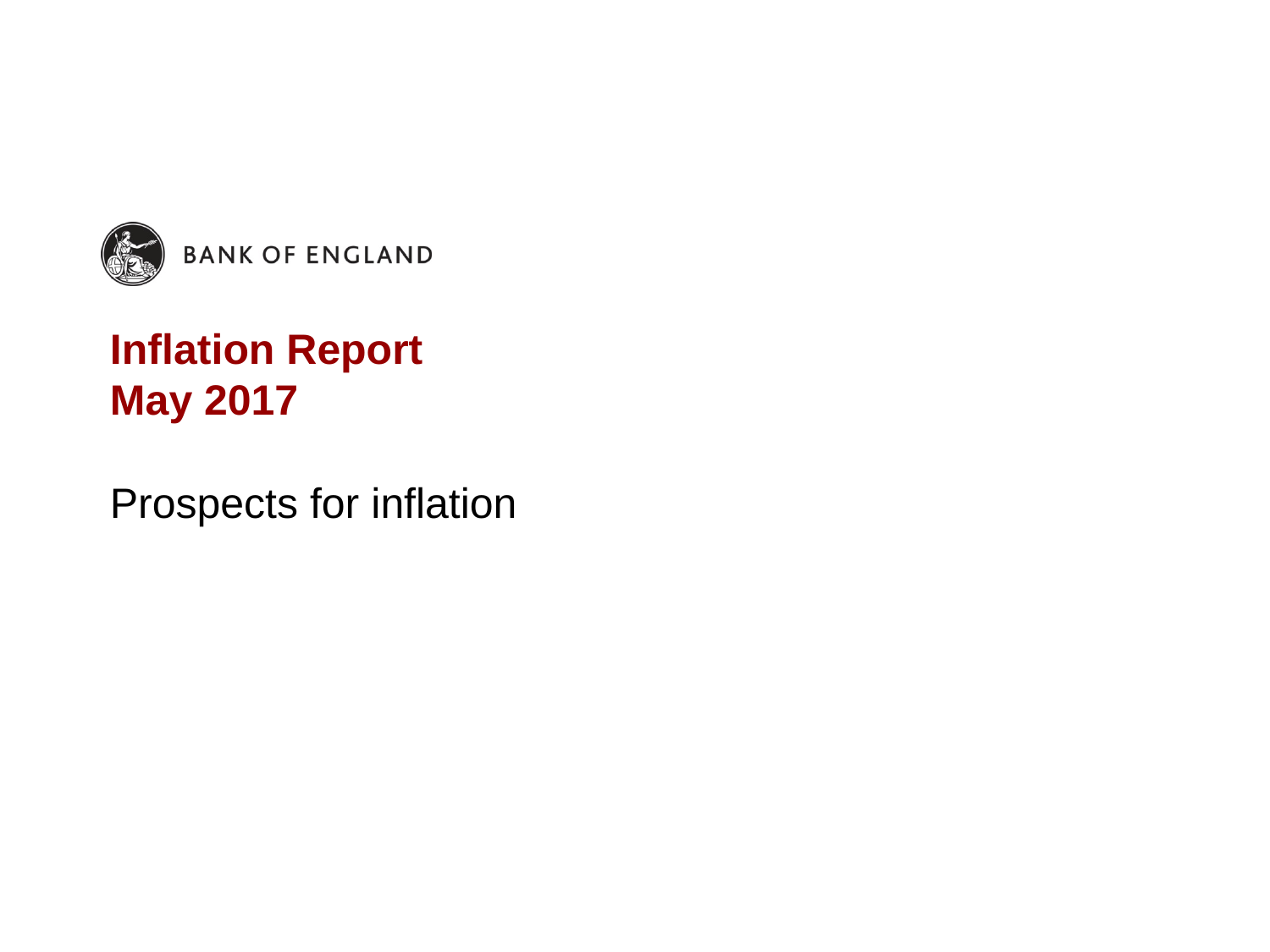

# Inflation Report May 2017
Prospects for inflation